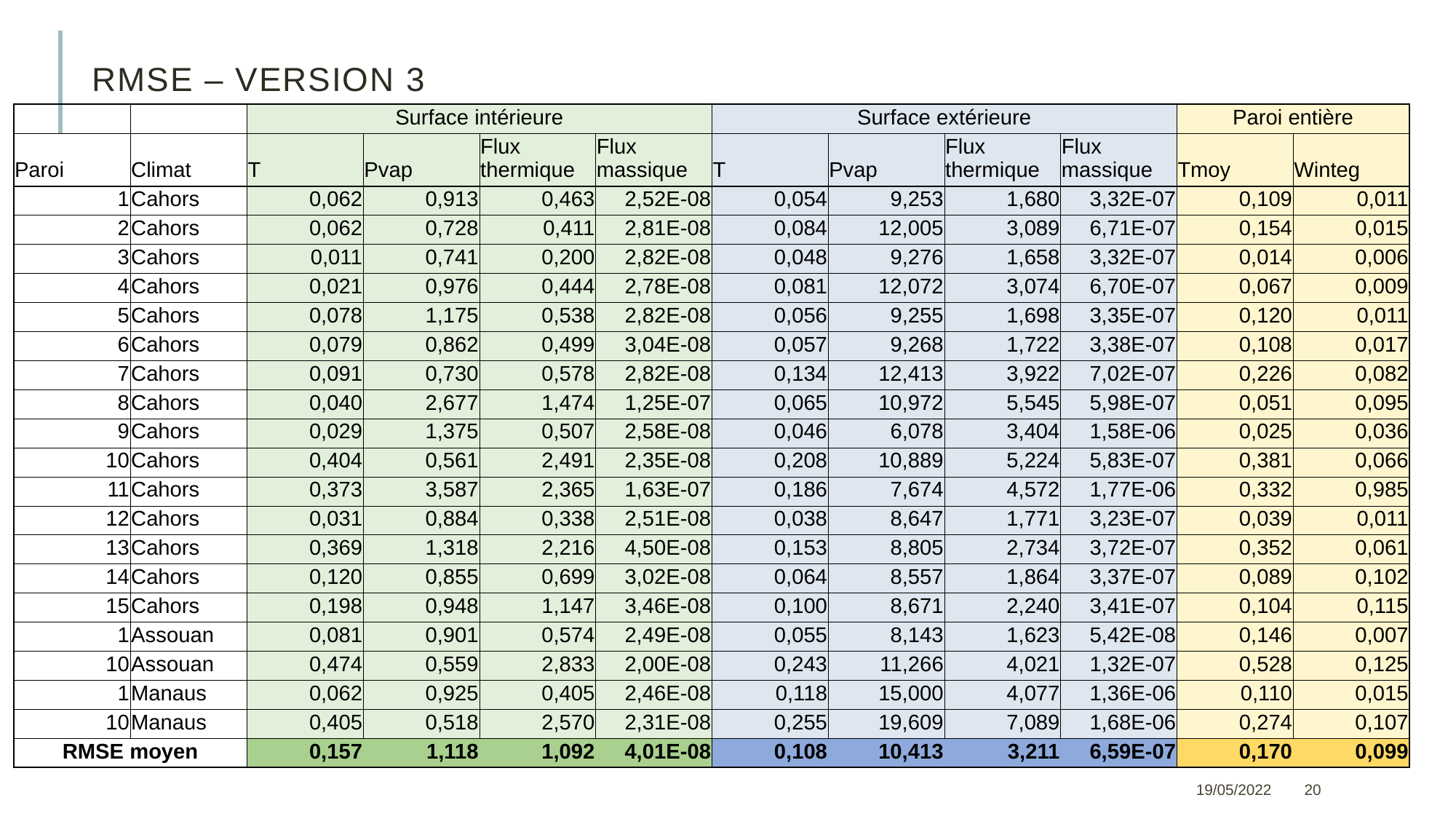

# RMSE – Version 3
|  |  | Surface intérieure |  |  |  | Surface extérieure |  |  |  | Paroi entière |  |
| --- | --- | --- | --- | --- | --- | --- | --- | --- | --- | --- | --- |
| Paroi | Climat | T | Pvap | Flux thermique | Flux massique | T | Pvap | Flux thermique | Flux massique | Tmoy | Winteg |
| 1 | Cahors | 0,062 | 0,913 | 0,463 | 2,52E-08 | 0,054 | 9,253 | 1,680 | 3,32E-07 | 0,109 | 0,011 |
| 2 | Cahors | 0,062 | 0,728 | 0,411 | 2,81E-08 | 0,084 | 12,005 | 3,089 | 6,71E-07 | 0,154 | 0,015 |
| 3 | Cahors | 0,011 | 0,741 | 0,200 | 2,82E-08 | 0,048 | 9,276 | 1,658 | 3,32E-07 | 0,014 | 0,006 |
| 4 | Cahors | 0,021 | 0,976 | 0,444 | 2,78E-08 | 0,081 | 12,072 | 3,074 | 6,70E-07 | 0,067 | 0,009 |
| 5 | Cahors | 0,078 | 1,175 | 0,538 | 2,82E-08 | 0,056 | 9,255 | 1,698 | 3,35E-07 | 0,120 | 0,011 |
| 6 | Cahors | 0,079 | 0,862 | 0,499 | 3,04E-08 | 0,057 | 9,268 | 1,722 | 3,38E-07 | 0,108 | 0,017 |
| 7 | Cahors | 0,091 | 0,730 | 0,578 | 2,82E-08 | 0,134 | 12,413 | 3,922 | 7,02E-07 | 0,226 | 0,082 |
| 8 | Cahors | 0,040 | 2,677 | 1,474 | 1,25E-07 | 0,065 | 10,972 | 5,545 | 5,98E-07 | 0,051 | 0,095 |
| 9 | Cahors | 0,029 | 1,375 | 0,507 | 2,58E-08 | 0,046 | 6,078 | 3,404 | 1,58E-06 | 0,025 | 0,036 |
| 10 | Cahors | 0,404 | 0,561 | 2,491 | 2,35E-08 | 0,208 | 10,889 | 5,224 | 5,83E-07 | 0,381 | 0,066 |
| 11 | Cahors | 0,373 | 3,587 | 2,365 | 1,63E-07 | 0,186 | 7,674 | 4,572 | 1,77E-06 | 0,332 | 0,985 |
| 12 | Cahors | 0,031 | 0,884 | 0,338 | 2,51E-08 | 0,038 | 8,647 | 1,771 | 3,23E-07 | 0,039 | 0,011 |
| 13 | Cahors | 0,369 | 1,318 | 2,216 | 4,50E-08 | 0,153 | 8,805 | 2,734 | 3,72E-07 | 0,352 | 0,061 |
| 14 | Cahors | 0,120 | 0,855 | 0,699 | 3,02E-08 | 0,064 | 8,557 | 1,864 | 3,37E-07 | 0,089 | 0,102 |
| 15 | Cahors | 0,198 | 0,948 | 1,147 | 3,46E-08 | 0,100 | 8,671 | 2,240 | 3,41E-07 | 0,104 | 0,115 |
| 1 | Assouan | 0,081 | 0,901 | 0,574 | 2,49E-08 | 0,055 | 8,143 | 1,623 | 5,42E-08 | 0,146 | 0,007 |
| 10 | Assouan | 0,474 | 0,559 | 2,833 | 2,00E-08 | 0,243 | 11,266 | 4,021 | 1,32E-07 | 0,528 | 0,125 |
| 1 | Manaus | 0,062 | 0,925 | 0,405 | 2,46E-08 | 0,118 | 15,000 | 4,077 | 1,36E-06 | 0,110 | 0,015 |
| 10 | Manaus | 0,405 | 0,518 | 2,570 | 2,31E-08 | 0,255 | 19,609 | 7,089 | 1,68E-06 | 0,274 | 0,107 |
| RMSE moyen |  | 0,157 | 1,118 | 1,092 | 4,01E-08 | 0,108 | 10,413 | 3,211 | 6,59E-07 | 0,170 | 0,099 |
19/05/2022
20